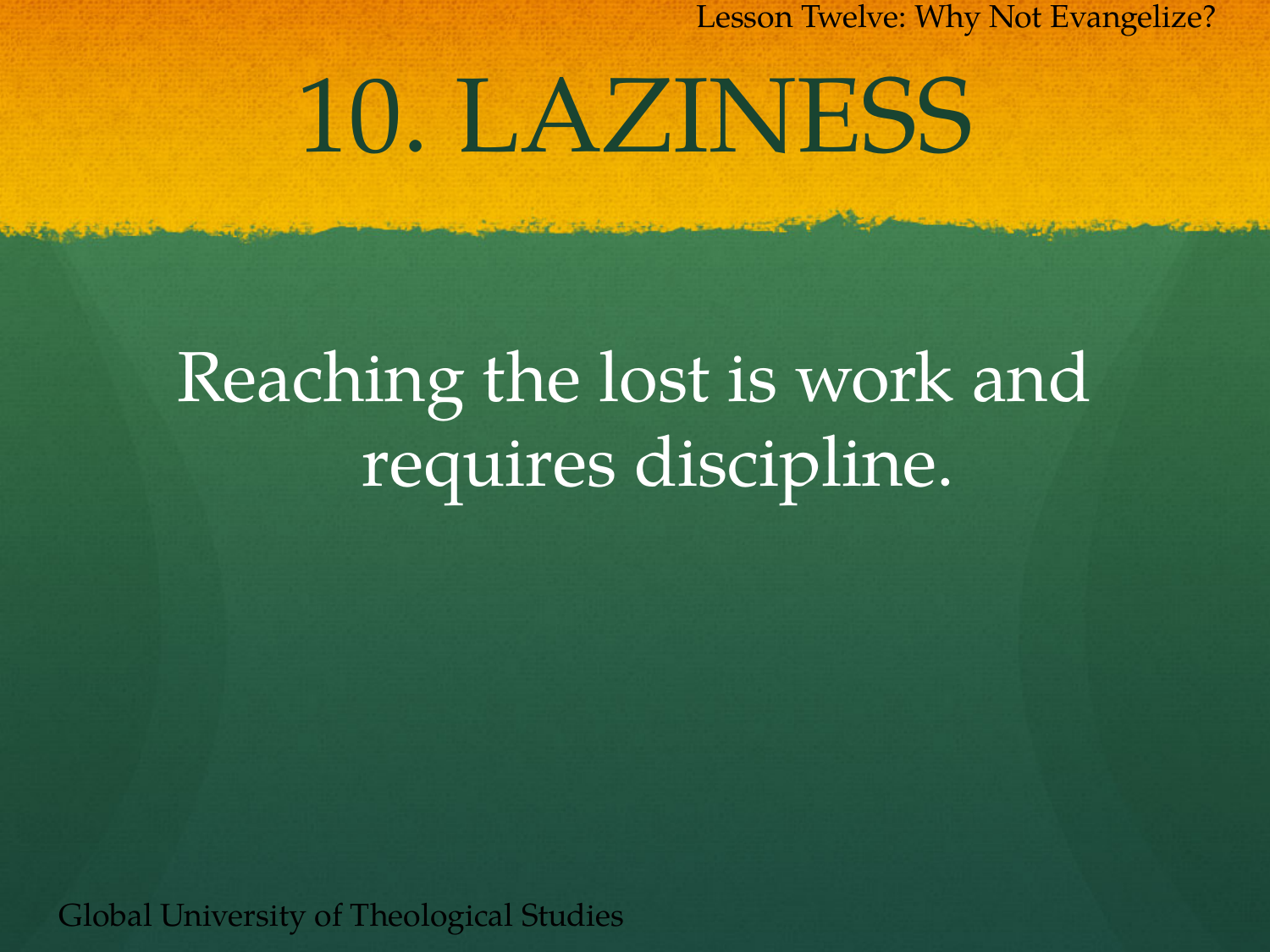

Lesson Twelve: Why Not Evangelize?

# 10. Laziness
Reaching the lost is work and requires discipline.
Global University of Theological Studies